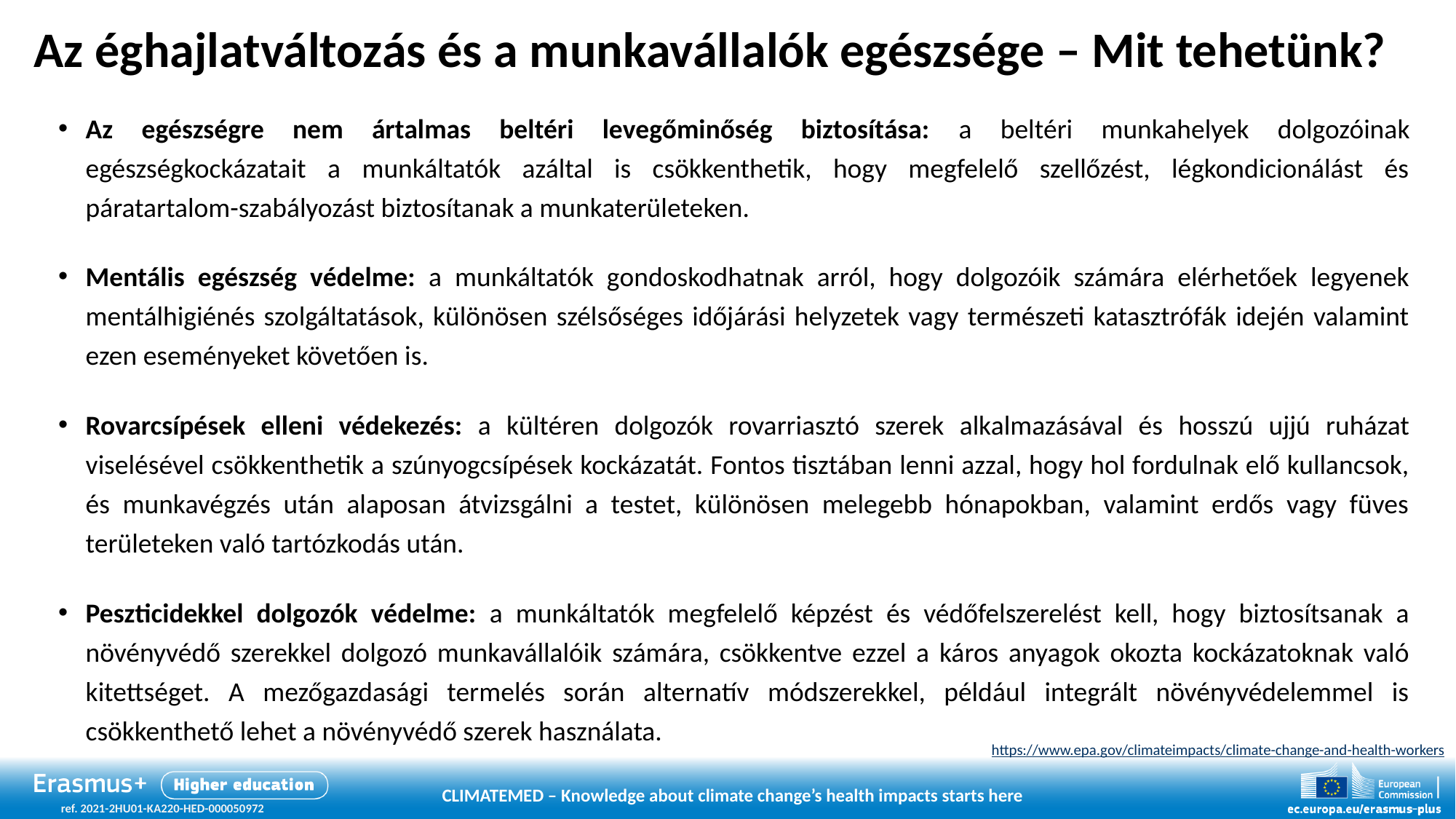

# Az éghajlatváltozás és a munkavállalók egészsége – Mit tehetünk?
Az egészségre nem ártalmas beltéri levegőminőség biztosítása: a beltéri munkahelyek dolgozóinak egészségkockázatait a munkáltatók azáltal is csökkenthetik, hogy megfelelő szellőzést, légkondicionálást és páratartalom-szabályozást biztosítanak a munkaterületeken.
Mentális egészség védelme: a munkáltatók gondoskodhatnak arról, hogy dolgozóik számára elérhetőek legyenek mentálhigiénés szolgáltatások, különösen szélsőséges időjárási helyzetek vagy természeti katasztrófák idején valamint ezen eseményeket követően is.
Rovarcsípések elleni védekezés: a kültéren dolgozók rovarriasztó szerek alkalmazásával és hosszú ujjú ruházat viselésével csökkenthetik a szúnyogcsípések kockázatát. Fontos tisztában lenni azzal, hogy hol fordulnak elő kullancsok, és munkavégzés után alaposan átvizsgálni a testet, különösen melegebb hónapokban, valamint erdős vagy füves területeken való tartózkodás után.
Peszticidekkel dolgozók védelme: a munkáltatók megfelelő képzést és védőfelszerelést kell, hogy biztosítsanak a növényvédő szerekkel dolgozó munkavállalóik számára, csökkentve ezzel a káros anyagok okozta kockázatoknak való kitettséget. A mezőgazdasági termelés során alternatív módszerekkel, például integrált növényvédelemmel is csökkenthető lehet a növényvédő szerek használata.

https://www.epa.gov/climateimpacts/climate-change-and-health-workers